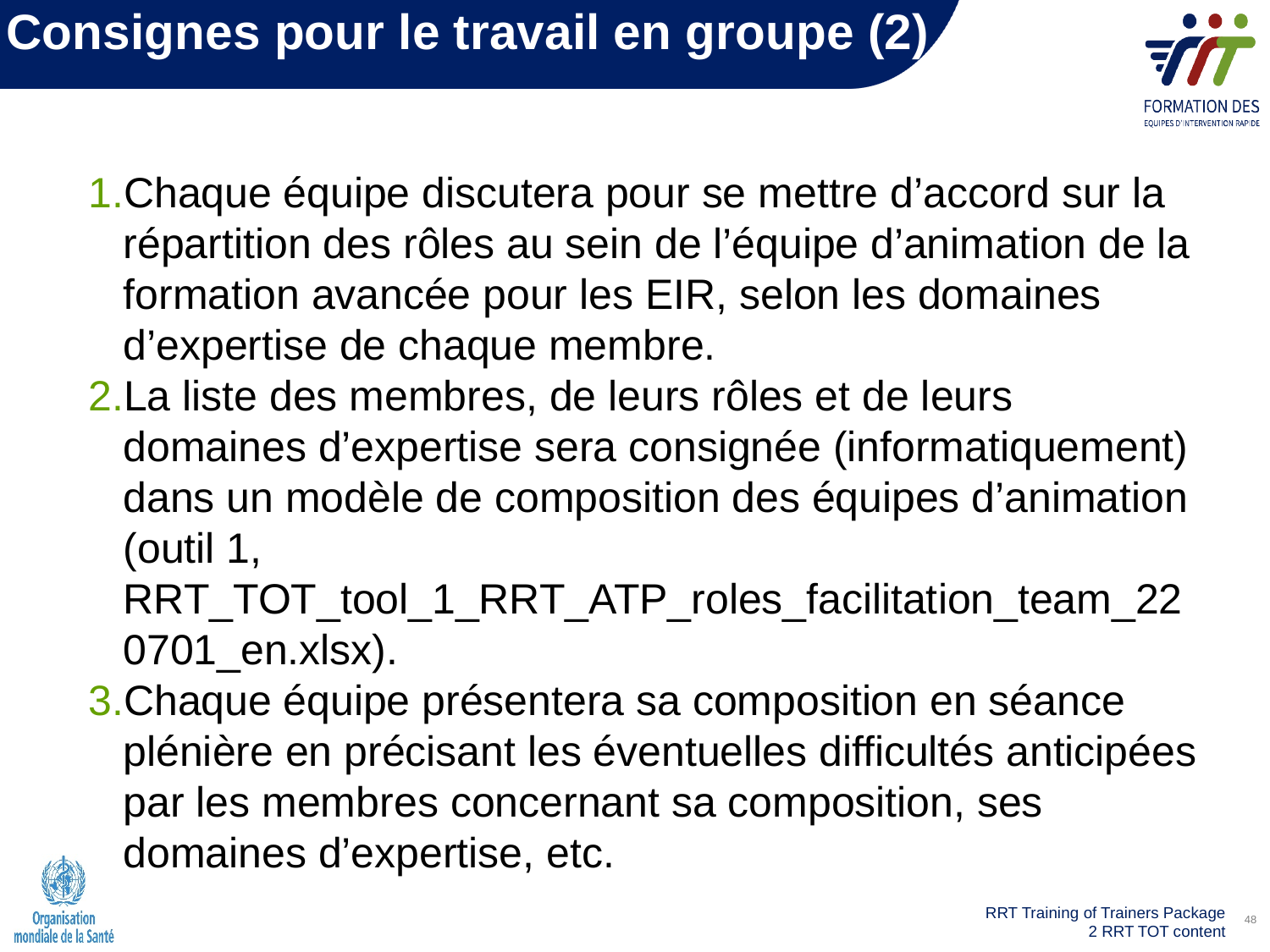

Consignes pour le travail en groupe (2)
Chaque équipe discutera pour se mettre d’accord sur la répartition des rôles au sein de l’équipe d’animation de la formation avancée pour les EIR, selon les domaines d’expertise de chaque membre.
La liste des membres, de leurs rôles et de leurs domaines d’expertise sera consignée (informatiquement) dans un modèle de composition des équipes d’animation (outil 1, RRT_TOT_tool_1_RRT_ATP_roles_facilitation_team_220701_en.xlsx).
Chaque équipe présentera sa composition en séance plénière en précisant les éventuelles difficultés anticipées par les membres concernant sa composition, ses domaines d’expertise, etc.